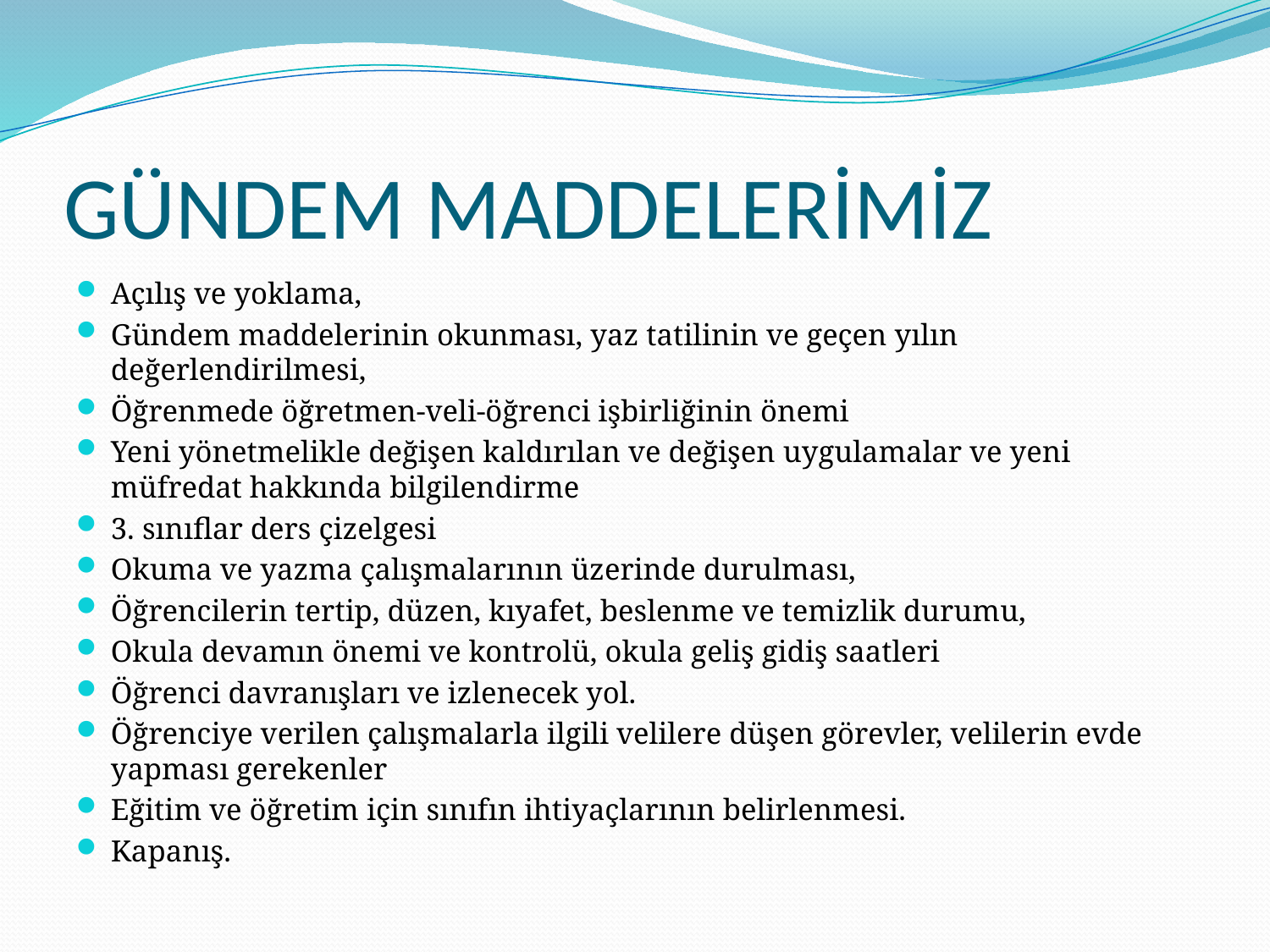

# GÜNDEM MADDELERİMİZ
Açılış ve yoklama,
Gündem maddelerinin okunması, yaz tatilinin ve geçen yılın değerlendirilmesi,
Öğrenmede öğretmen-veli-öğrenci işbirliğinin önemi
Yeni yönetmelikle değişen kaldırılan ve değişen uygulamalar ve yeni müfredat hakkında bilgilendirme
3. sınıflar ders çizelgesi
Okuma ve yazma çalışmalarının üzerinde durulması,
Öğrencilerin tertip, düzen, kıyafet, beslenme ve temizlik durumu,
Okula devamın önemi ve kontrolü, okula geliş gidiş saatleri
Öğrenci davranışları ve izlenecek yol.
Öğrenciye verilen çalışmalarla ilgili velilere düşen görevler, velilerin evde yapması gerekenler
Eğitim ve öğretim için sınıfın ihtiyaçlarının belirlenmesi.
Kapanış.